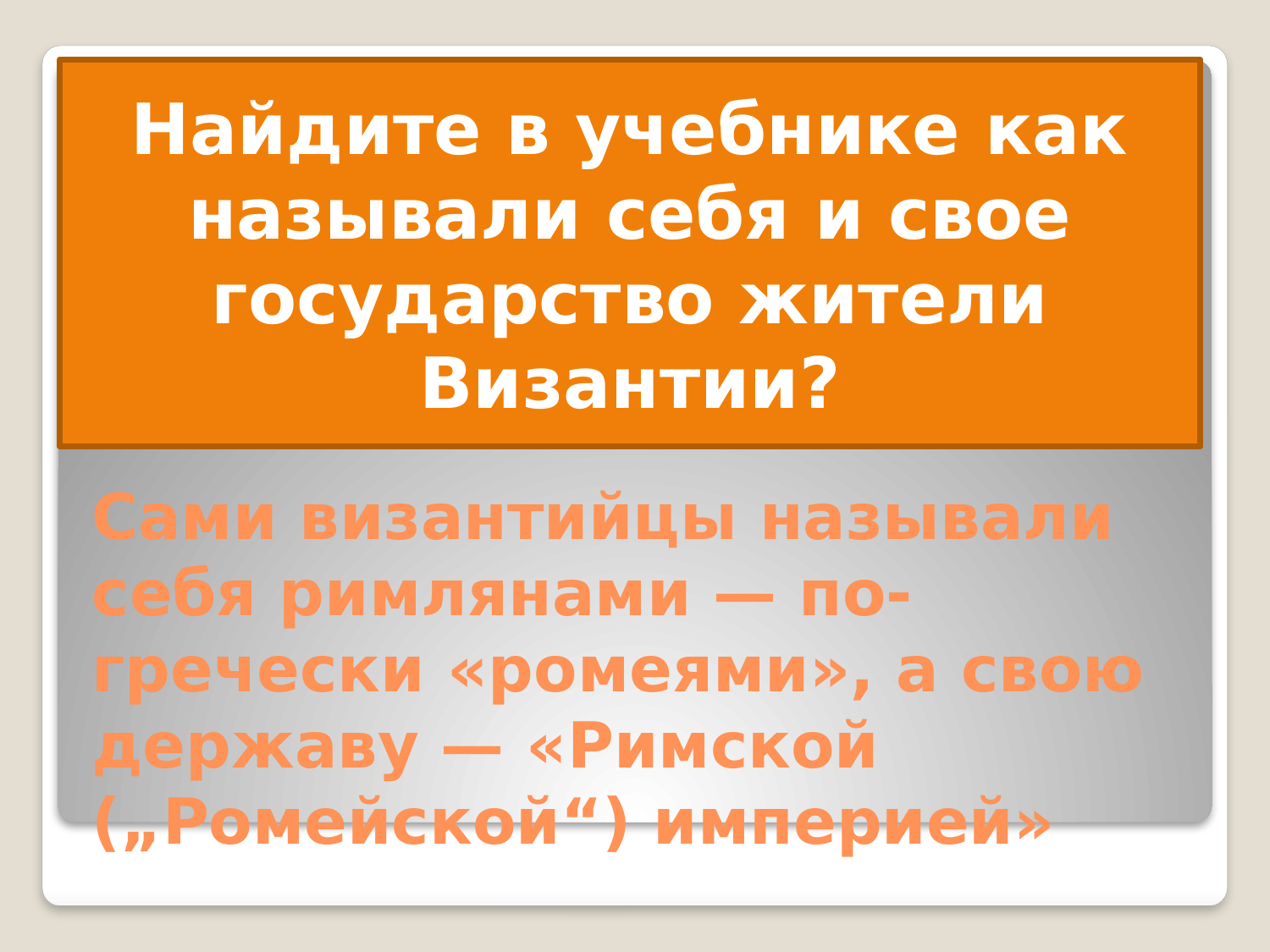

Найдите в учебнике как называли себя и свое государство жители Византии?
# Сами византийцы называли себя римлянами — по-гречески «ромеями», а свою державу — «Римской („Ромейской“) империей»